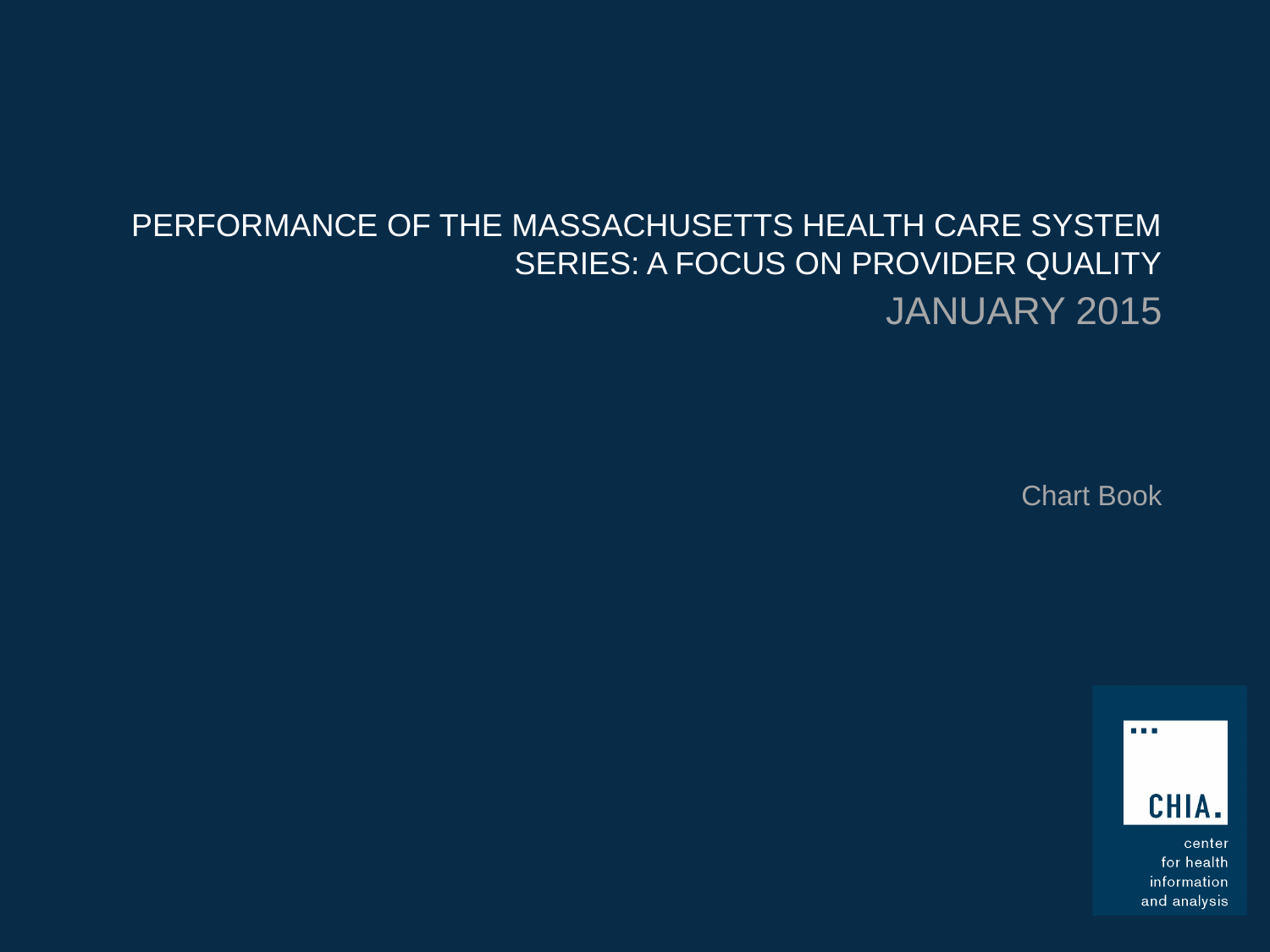

# PERFORMANCE OF THE MASSACHUSETTS HEALTH CARE SYSTEM SERIES: A FOCUS ON PROVIDER QUALITY
JANUARY 2015

Chart Book